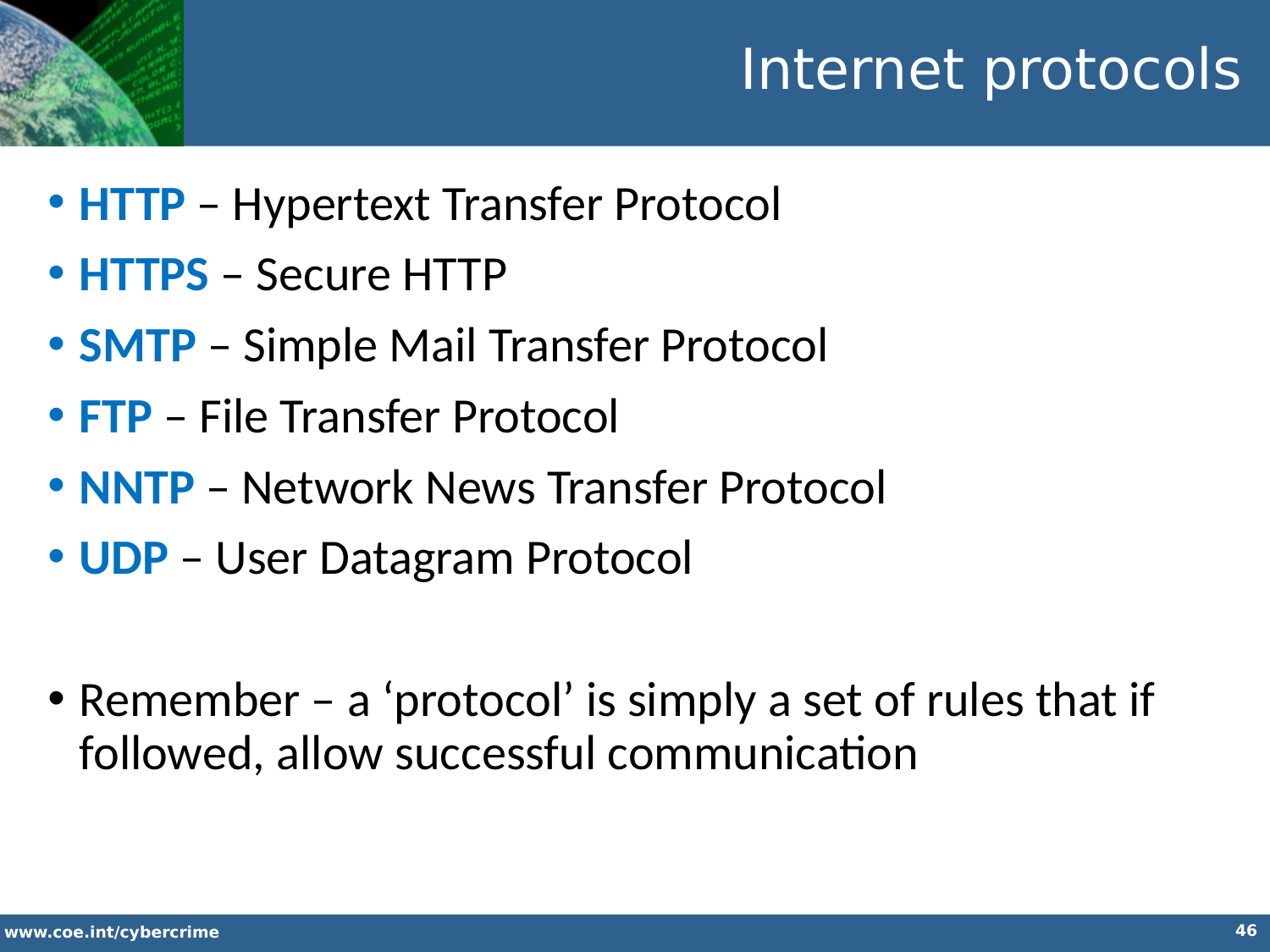

Internet protocols
HTTP – Hypertext Transfer Protocol
HTTPS – Secure HTTP
SMTP – Simple Mail Transfer Protocol
FTP – File Transfer Protocol
NNTP – Network News Transfer Protocol
UDP – User Datagram Protocol

Remember – a ‘protocol’ is simply a set of rules that if followed, allow successful communication